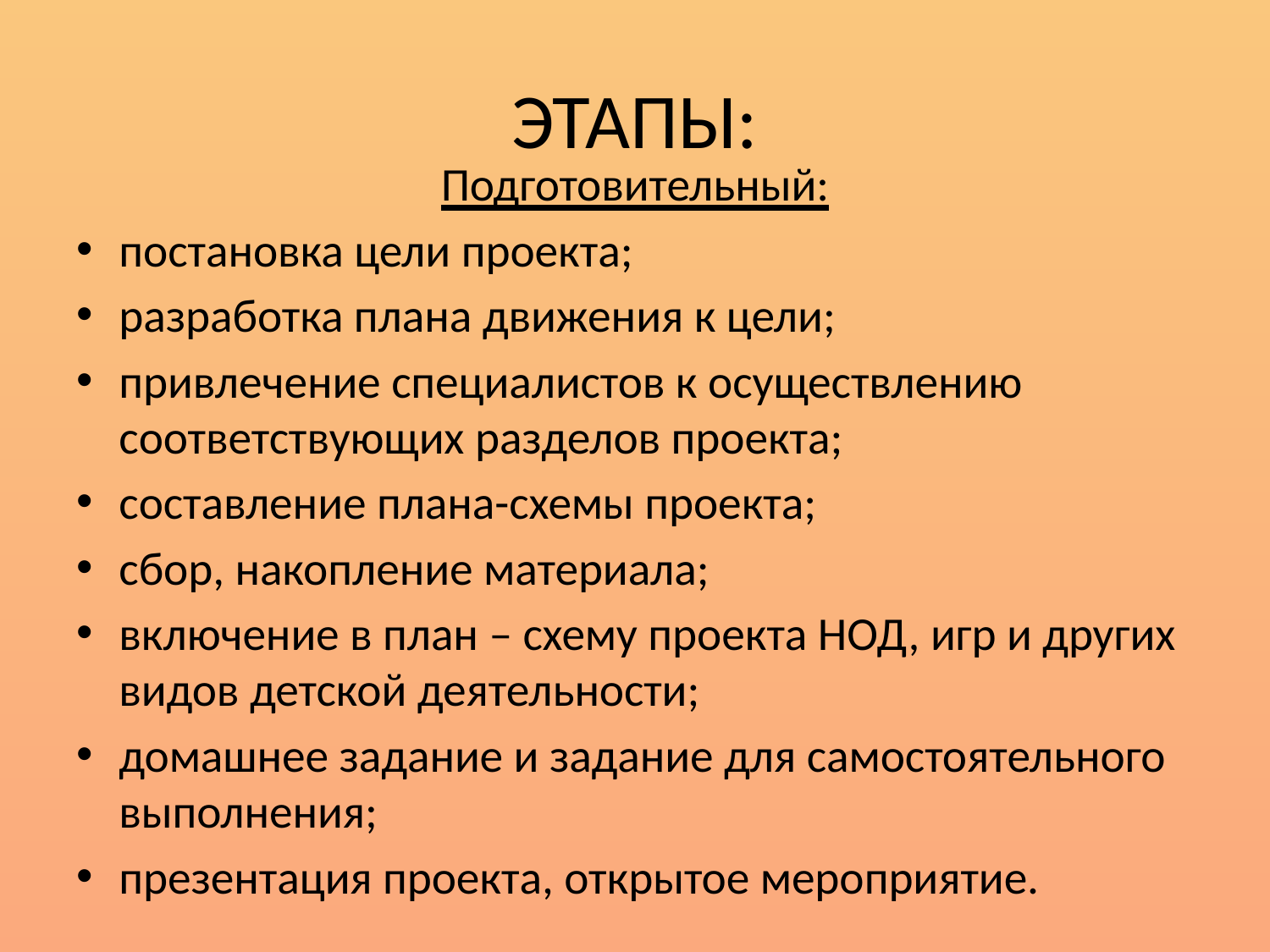

# ЭТАПЫ:
Подготовительный:
постановка цели проекта;
разработка плана движения к цели;
привлечение специалистов к осуществлению соответствующих разделов проекта;
составление плана-схемы проекта;
сбор, накопление материала;
включение в план – схему проекта НОД, игр и других видов детской деятельности;
домашнее задание и задание для самостоятельного выполнения;
презентация проекта, открытое мероприятие.